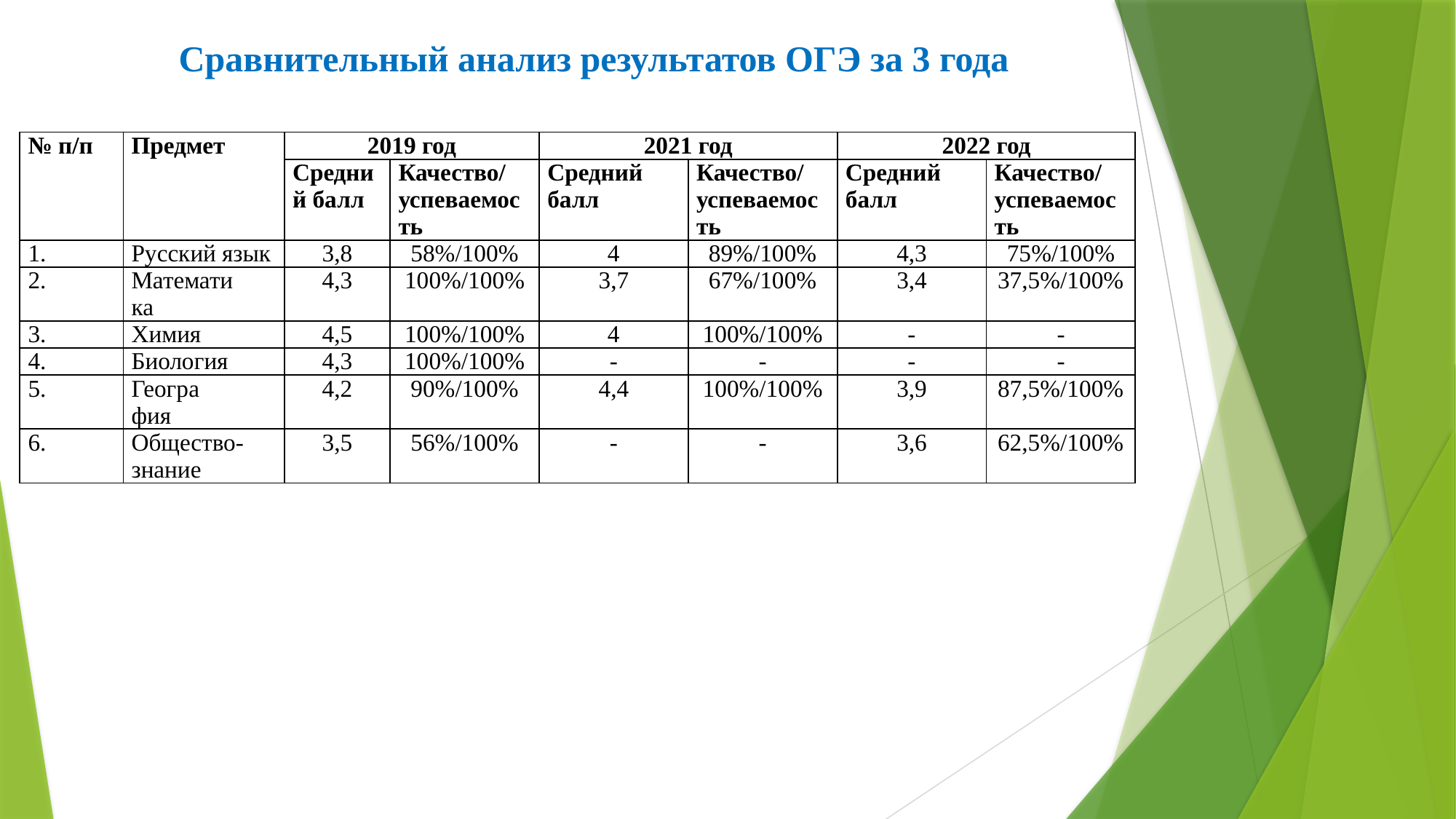

# Сравнительный анализ результатов ОГЭ за 3 года
| № п/п | Предмет | 2019 год |  | 2021 год |  | 2022 год |  |
| --- | --- | --- | --- | --- | --- | --- | --- |
|  |  | Средний балл | Качество/ успеваемость | Средний балл | Качество/ успеваемость | Средний балл | Качество/ успеваемость |
| 1. | Русский язык | 3,8 | 58%/100% | 4 | 89%/100% | 4,3 | 75%/100% |
| 2. | Математи ка | 4,3 | 100%/100% | 3,7 | 67%/100% | 3,4 | 37,5%/100% |
| 3. | Химия | 4,5 | 100%/100% | 4 | 100%/100% | - | - |
| 4. | Биология | 4,3 | 100%/100% | - | - | - | - |
| 5. | Геогра фия | 4,2 | 90%/100% | 4,4 | 100%/100% | 3,9 | 87,5%/100% |
| 6. | Общество- знание | 3,5 | 56%/100% | - | - | 3,6 | 62,5%/100% |